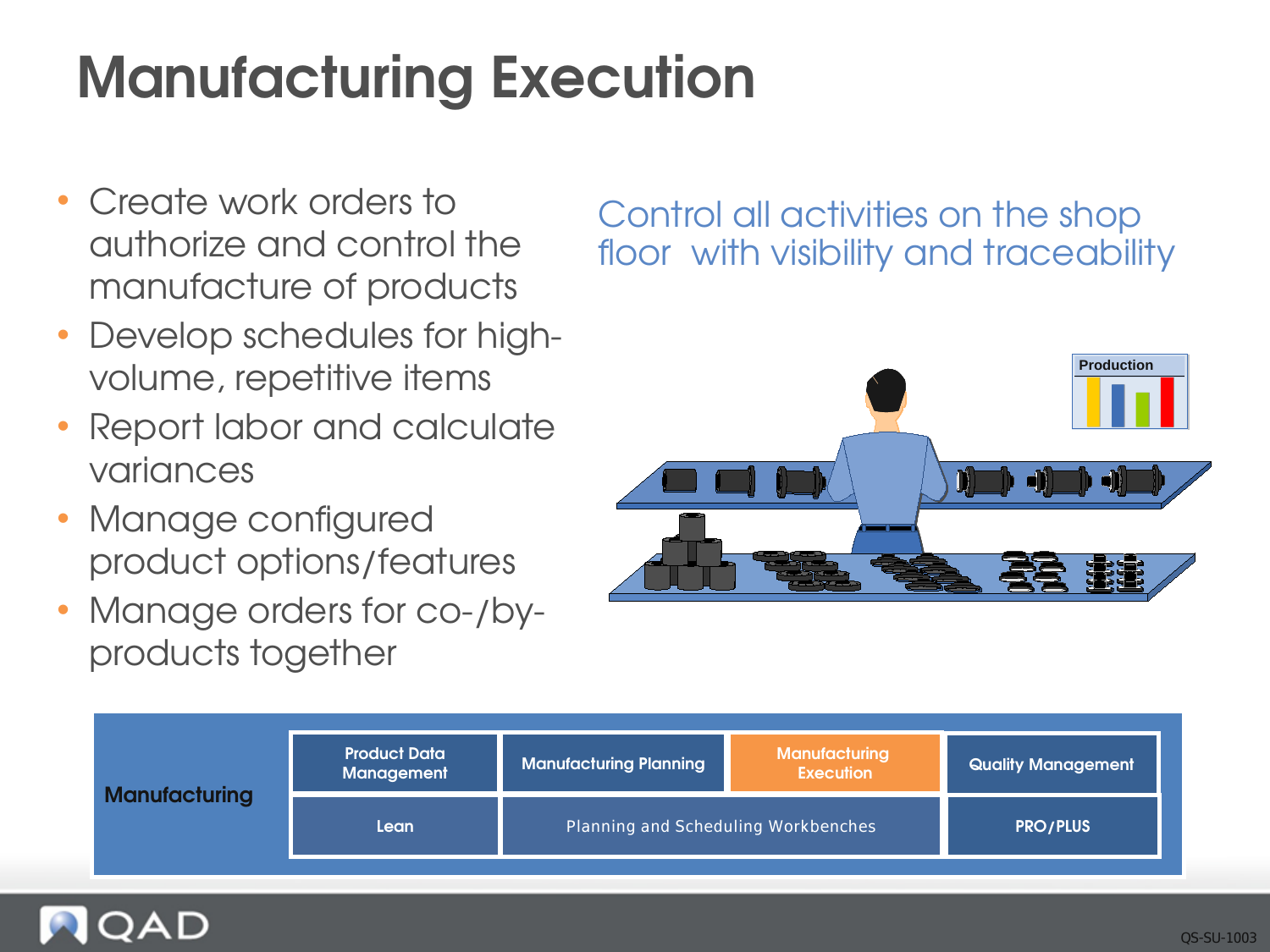

# Manufacturing Execution
Create work orders to authorize and control the manufacture of products
Develop schedules for high-volume, repetitive items
Report labor and calculate variances
Manage configured product options/features
Manage orders for co-/by-products together

Control all activities on the shop floor  with visibility and traceability

IO
Production
DAILY PRODUCTION

Manufacturing
Product Data Management
Manufacturing Planning
Manufacturing  Execution
Quality Management
PRO/PLUS
Lean
Planning and Scheduling Workbenches
QS-SU-1003